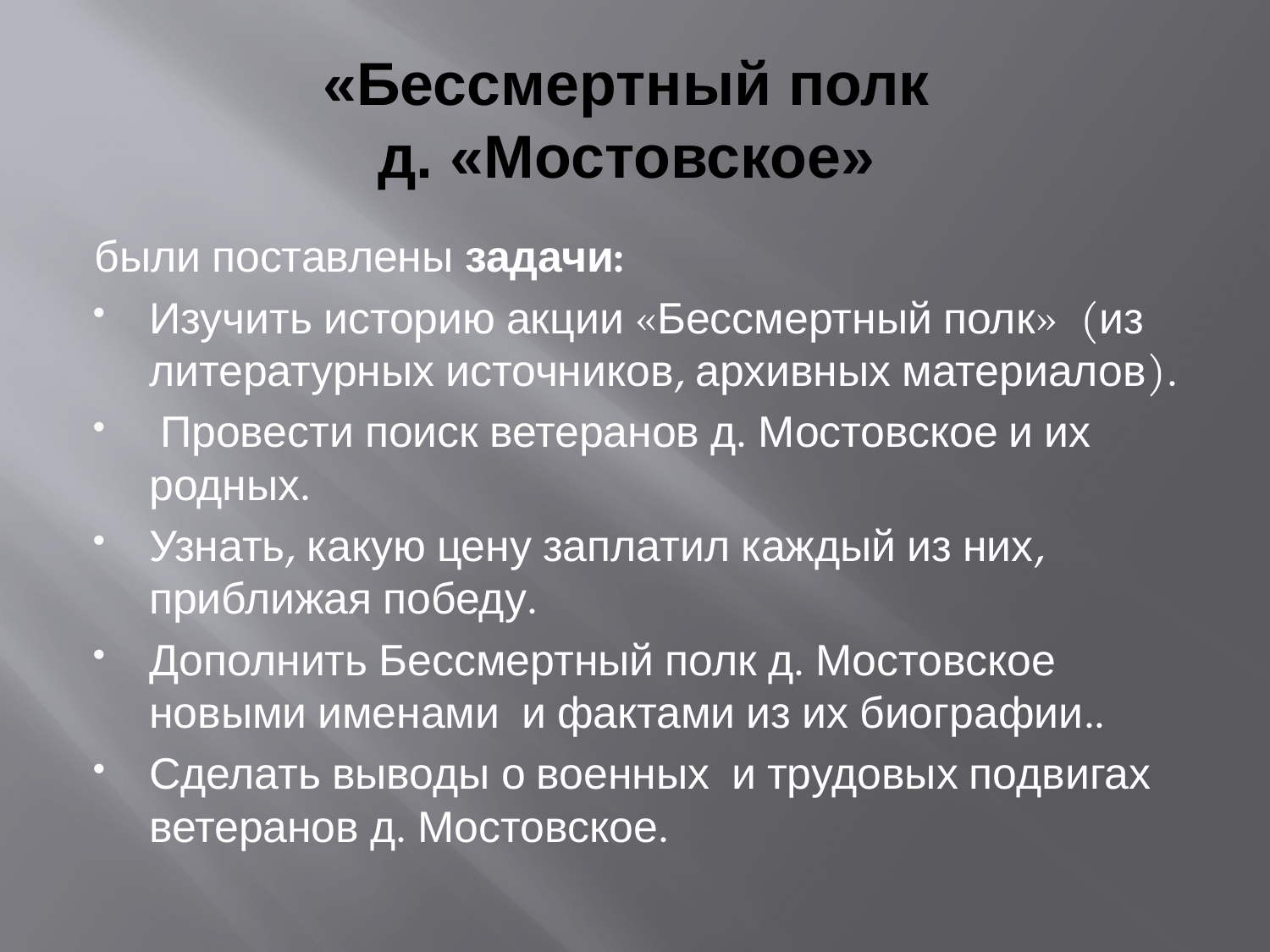

# «Бессмертный полк д. «Мостовское»
были поставлены задачи:
Изучить историю акции «Бессмертный полк»  (из литературных источников, архивных материалов).
 Провести поиск ветеранов д. Мостовское и их родных.
Узнать, какую цену заплатил каждый из них, приближая победу.
Дополнить Бессмертный полк д. Мостовское новыми именами  и фактами из их биографии..
Сделать выводы о военных  и трудовых подвигах ветеранов д. Мостовское.